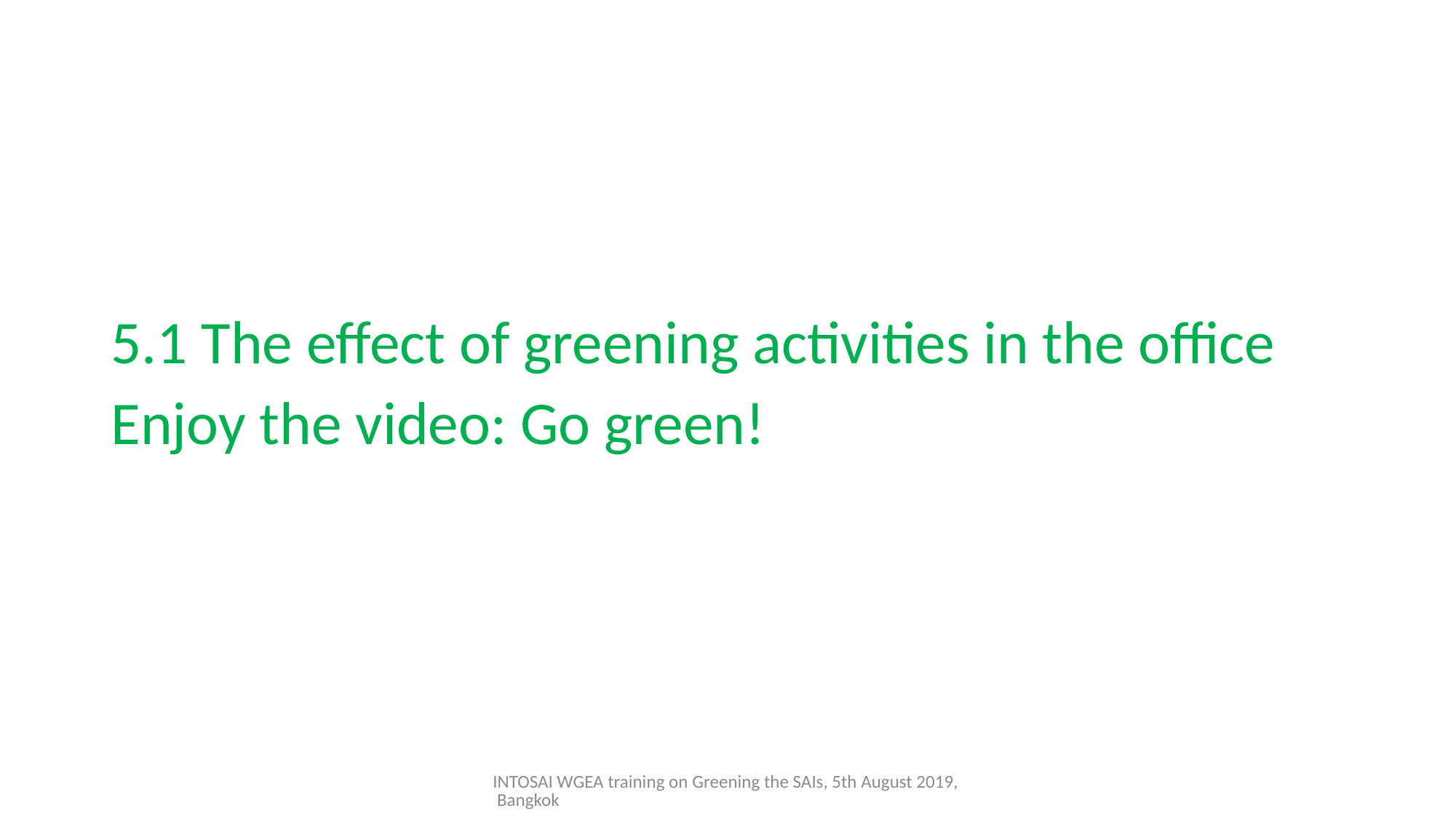

#

5.1 The effect of greening activities in the office
Enjoy the video: Go green!

INTOSAI WGEA training on Greening the SAIs, 5th August 2019, Bangkok